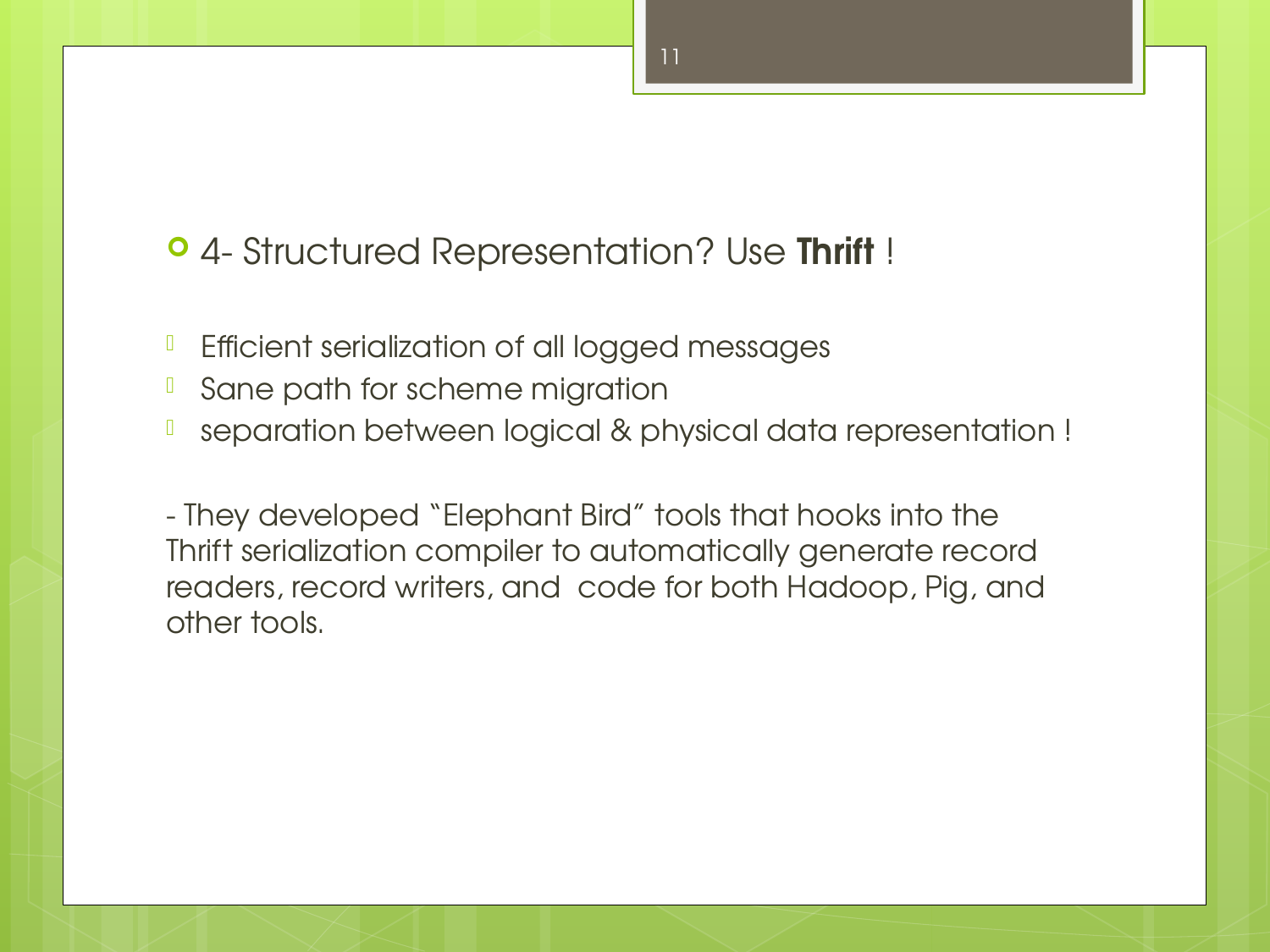

11

4- Structured Representation? Use Thrift !

Efficient serialization of all logged messages
Sane path for scheme migration
separation between logical & physical data representation !

- They developed “Elephant Bird” tools that hooks into the Thrift serialization compiler to automatically generate record readers, record writers, and  code for both Hadoop, Pig, and other tools.